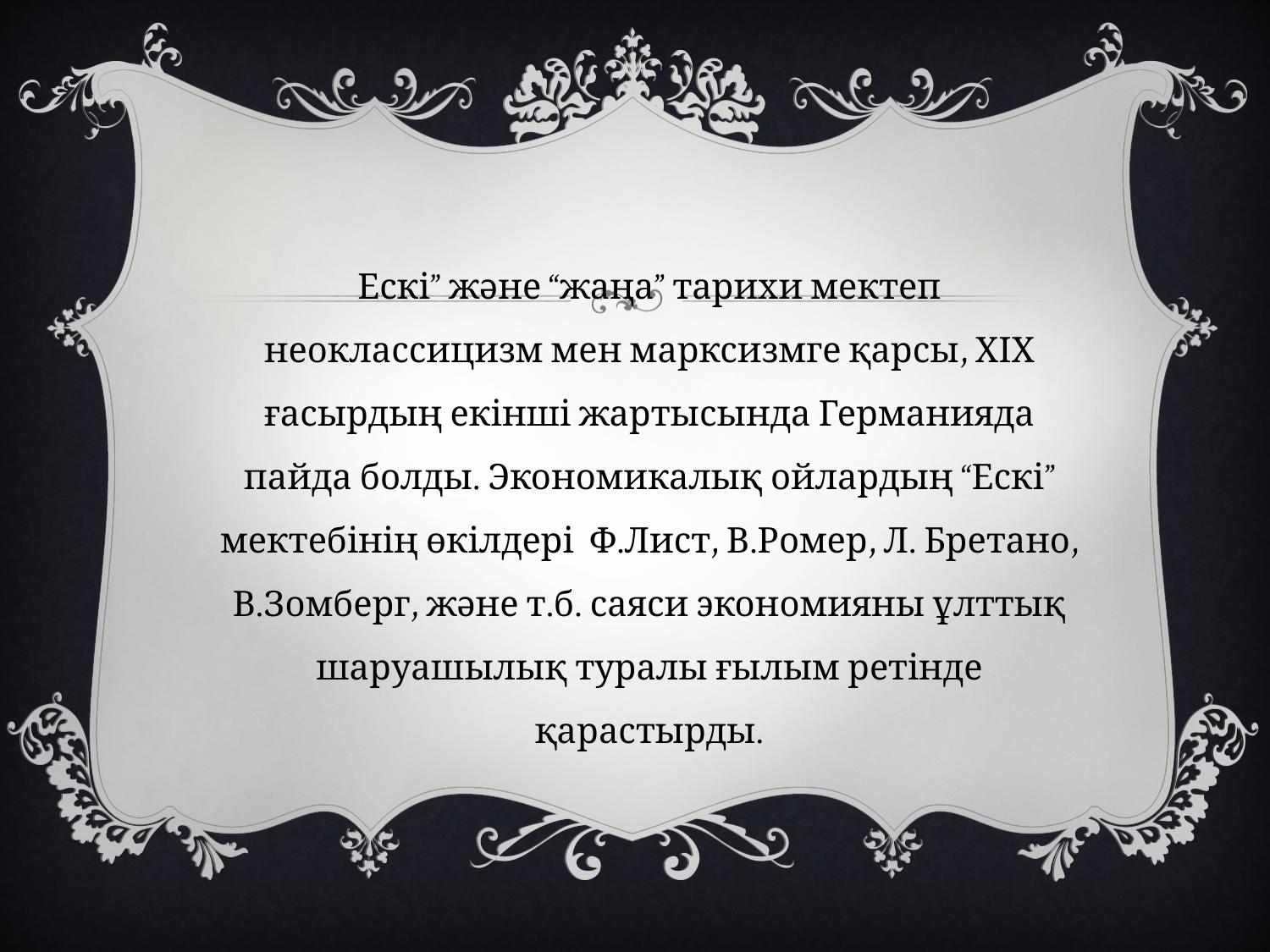

Ескі” және “жаңа” тарихи мектеп неоклассицизм мен марксизмге қарсы, ХІХ ғасырдың екінші жартысында Германияда пайда болды. Экономикалық ойлардың “Ескі” мектебінің өкілдері  Ф.Лист, В.Ромер, Л. Бретано, В.Зомберг, және т.б. саяси экономияны ұлттық шаруашылық туралы ғылым ретінде қарастырды.